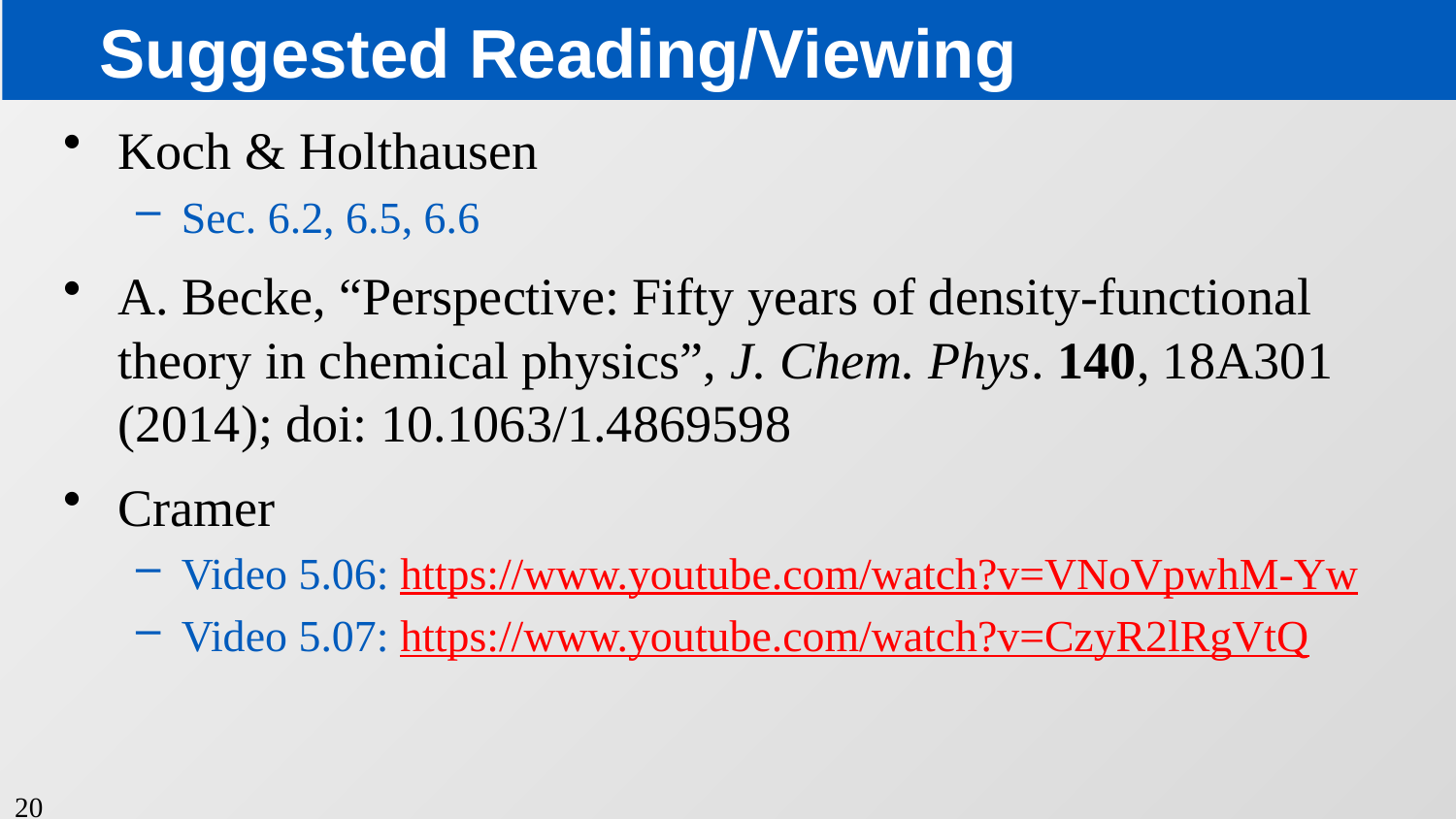

# Suggested Reading/Viewing
Koch & Holthausen
Sec. 6.2, 6.5, 6.6
A. Becke, “Perspective: Fifty years of density-functional theory in chemical physics”, J. Chem. Phys. 140, 18A301 (2014); doi: 10.1063/1.4869598
Cramer
Video 5.06: https://www.youtube.com/watch?v=VNoVpwhM-Yw
Video 5.07: https://www.youtube.com/watch?v=CzyR2lRgVtQ

20